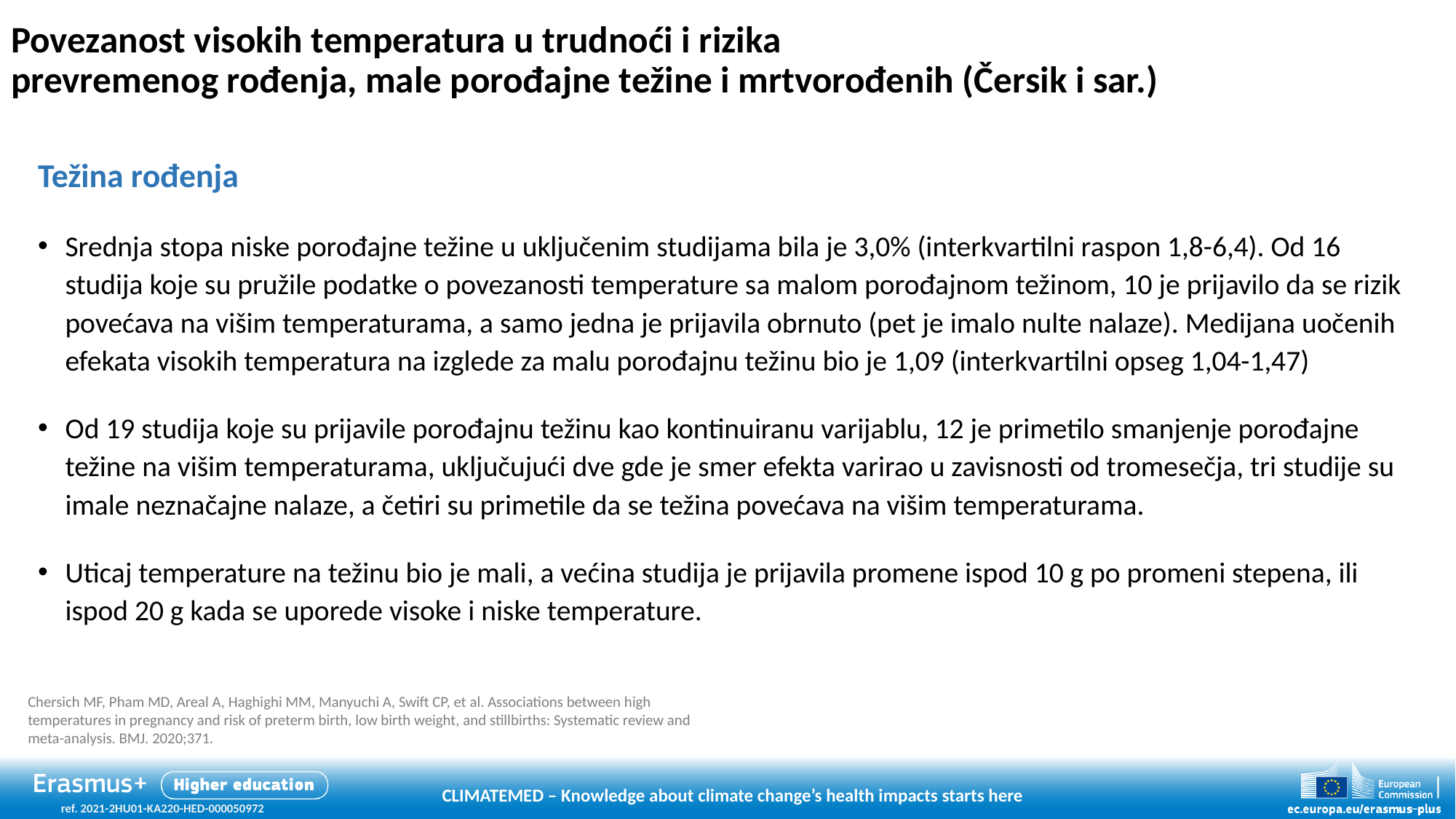

# Povezanost visokih temperatura u trudnoći i rizika prevremenog rođenja, male porođajne težine i mrtvorođenih (Čersik i sar.)
Težina rođenja
Srednja stopa niske porođajne težine u uključenim studijama bila je 3,0% (interkvartilni raspon 1,8-6,4). Od 16 studija koje su pružile podatke o povezanosti temperature sa malom porođajnom težinom, 10 je prijavilo da se rizik povećava na višim temperaturama, a samo jedna je prijavila obrnuto (pet je imalo nulte nalaze). Medijana uočenih efekata visokih temperatura na izglede za malu porođajnu težinu bio je 1,09 (interkvartilni opseg 1,04-1,47)
Od 19 studija koje su prijavile porođajnu težinu kao kontinuiranu varijablu, 12 je primetilo smanjenje porođajne težine na višim temperaturama, uključujući dve gde je smer efekta varirao u zavisnosti od tromesečja, tri studije su imale neznačajne nalaze, a četiri su primetile da se težina povećava na višim temperaturama.
Uticaj temperature na težinu bio je mali, a većina studija je prijavila promene ispod 10 g po promeni stepena, ili ispod 20 g kada se uporede visoke i niske temperature.
Chersich MF, Pham MD, Areal A, Haghighi MM, Manyuchi A, Swift CP, et al. Associations between high temperatures in pregnancy and risk of preterm birth, low birth weight, and stillbirths: Systematic review and meta-analysis. BMJ. 2020;371.